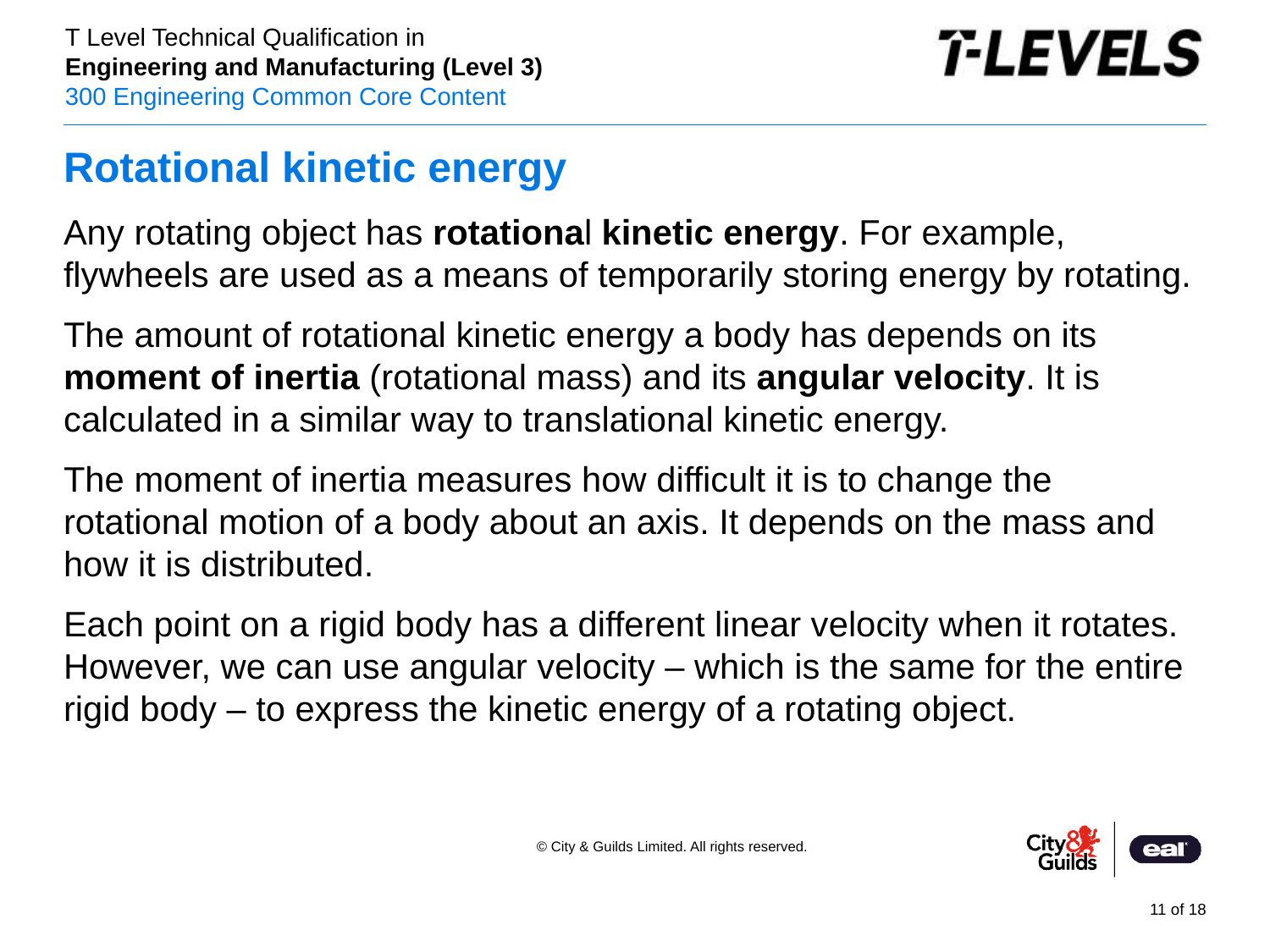

# Rotational kinetic energy
Any rotating object has rotational kinetic energy. For example, flywheels are used as a means of temporarily storing energy by rotating.
The amount of rotational kinetic energy a body has depends on its moment of inertia (rotational mass) and its angular velocity. It is calculated in a similar way to translational kinetic energy.
The moment of inertia measures how difficult it is to change the rotational motion of a body about an axis. It depends on the mass and how it is distributed.
Each point on a rigid body has a different linear velocity when it rotates. However, we can use angular velocity – which is the same for the entire rigid body – to express the kinetic energy of a rotating object.